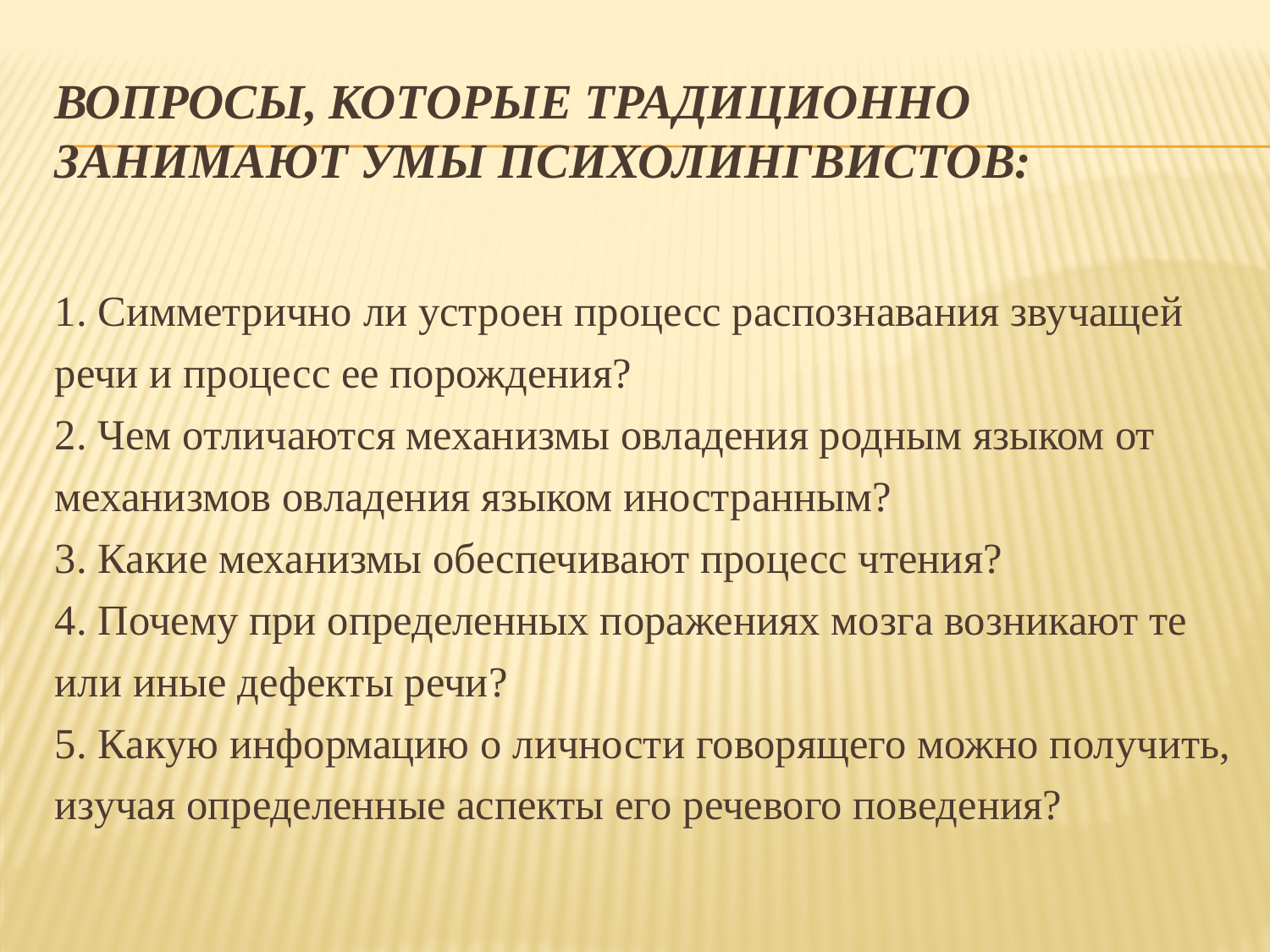

# Вопросы, которые традиционно занимают умы психолингвистов:

1. Симметрично ли устроен процесс распознавания звучащей речи и процесс ее порождения?
2. Чем отличаются механизмы овладения родным языком от механизмов овладения языком иностранным?
3. Какие механизмы обеспечивают процесс чтения?
4. Почему при определенных поражениях мозга возникают те или иные дефекты речи?
5. Какую информацию о личности говорящего можно получить, изучая определенные аспекты его речевого поведения?